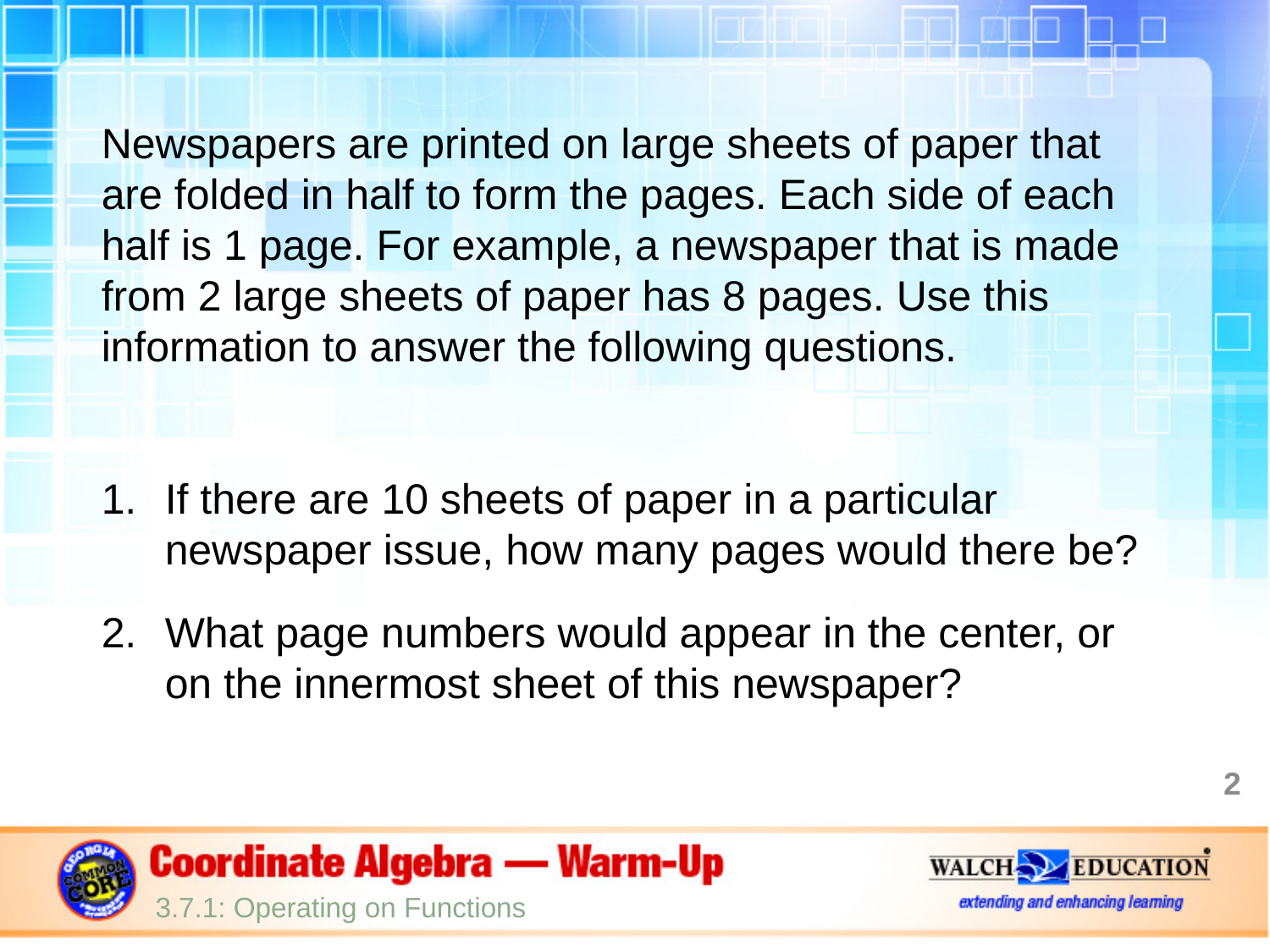

Newspapers are printed on large sheets of paper that are folded in half to form the pages. Each side of each half is 1 page. For example, a newspaper that is made from 2 large sheets of paper has 8 pages. Use this information to answer the following questions.

If there are 10 sheets of paper in a particular newspaper issue, how many pages would there be?
What page numbers would appear in the center, or on the innermost sheet of this newspaper?
2
3.7.1: Operating on Functions